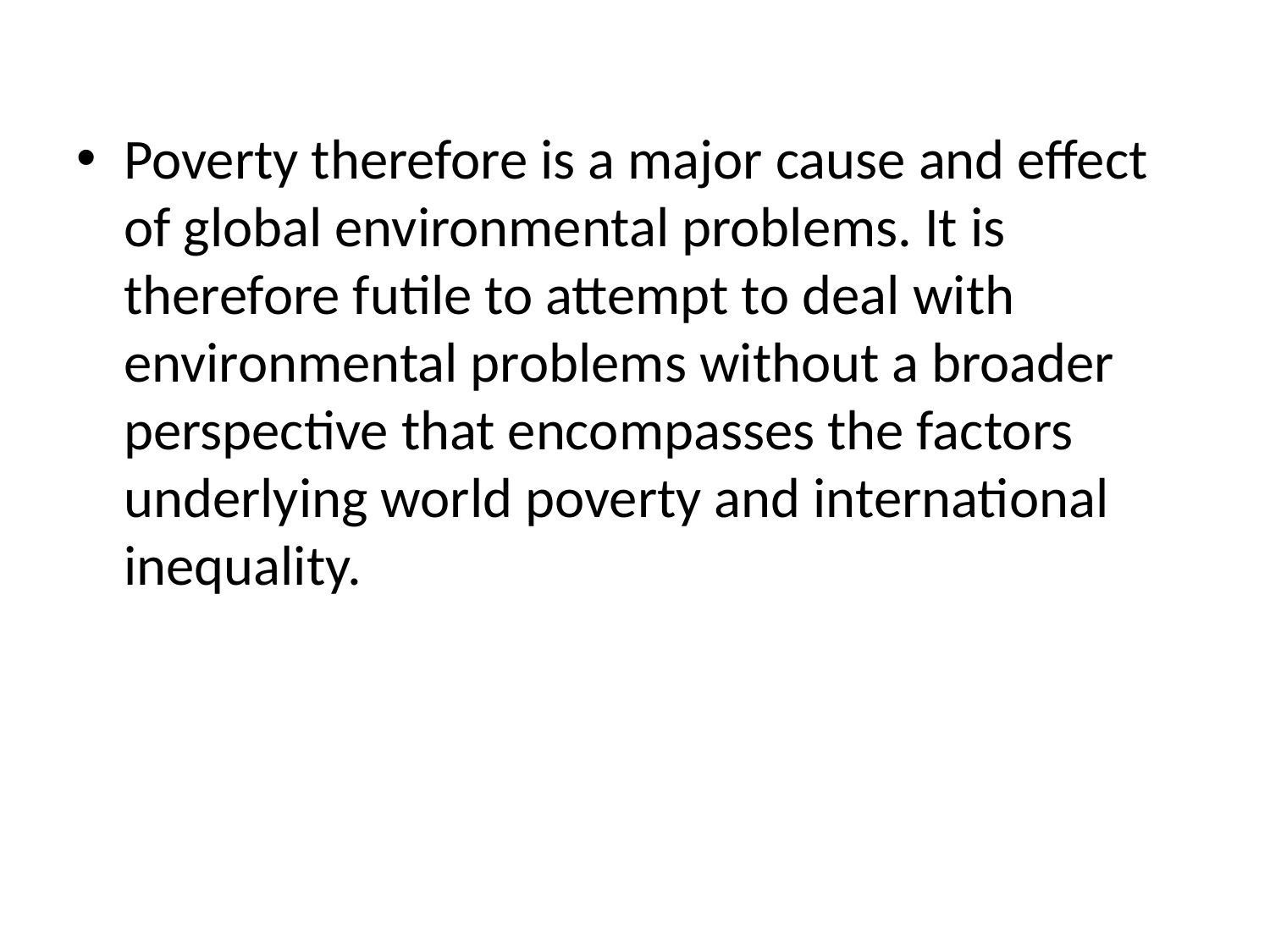

#
Poverty therefore is a major cause and effect of global environmental problems. It is therefore futile to attempt to deal with environmental problems without a broader perspective that encompasses the factors underlying world poverty and international inequality.